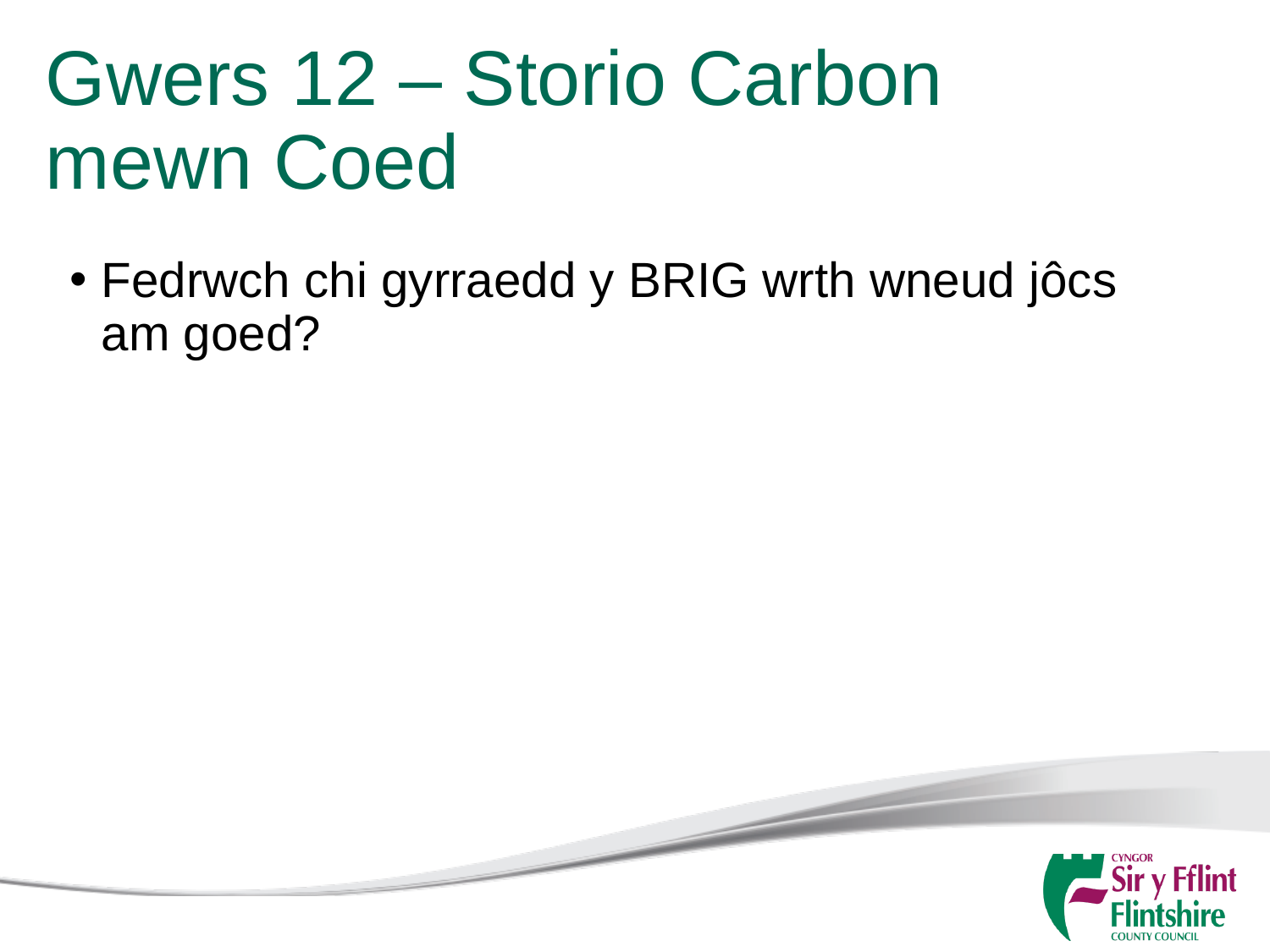

Gwers 12 – Storio Carbon mewn Coed
Fedrwch chi gyrraedd y BRIG wrth wneud jôcs am goed?